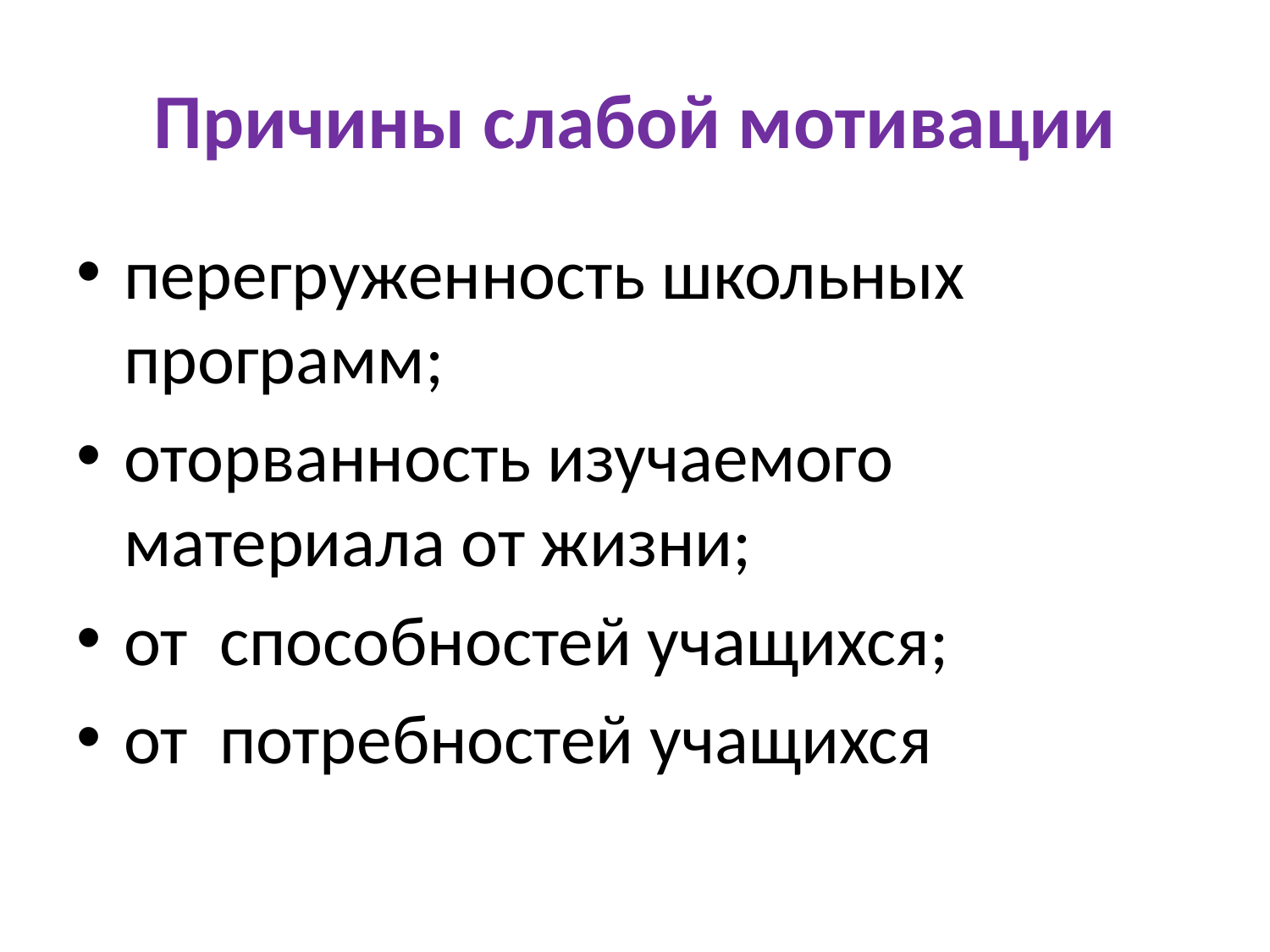

# Причины слабой мотивации
перегруженность школьных программ;
оторванность изучаемого материала от жизни;
от  способностей учащихся;
от  потребностей учащихся